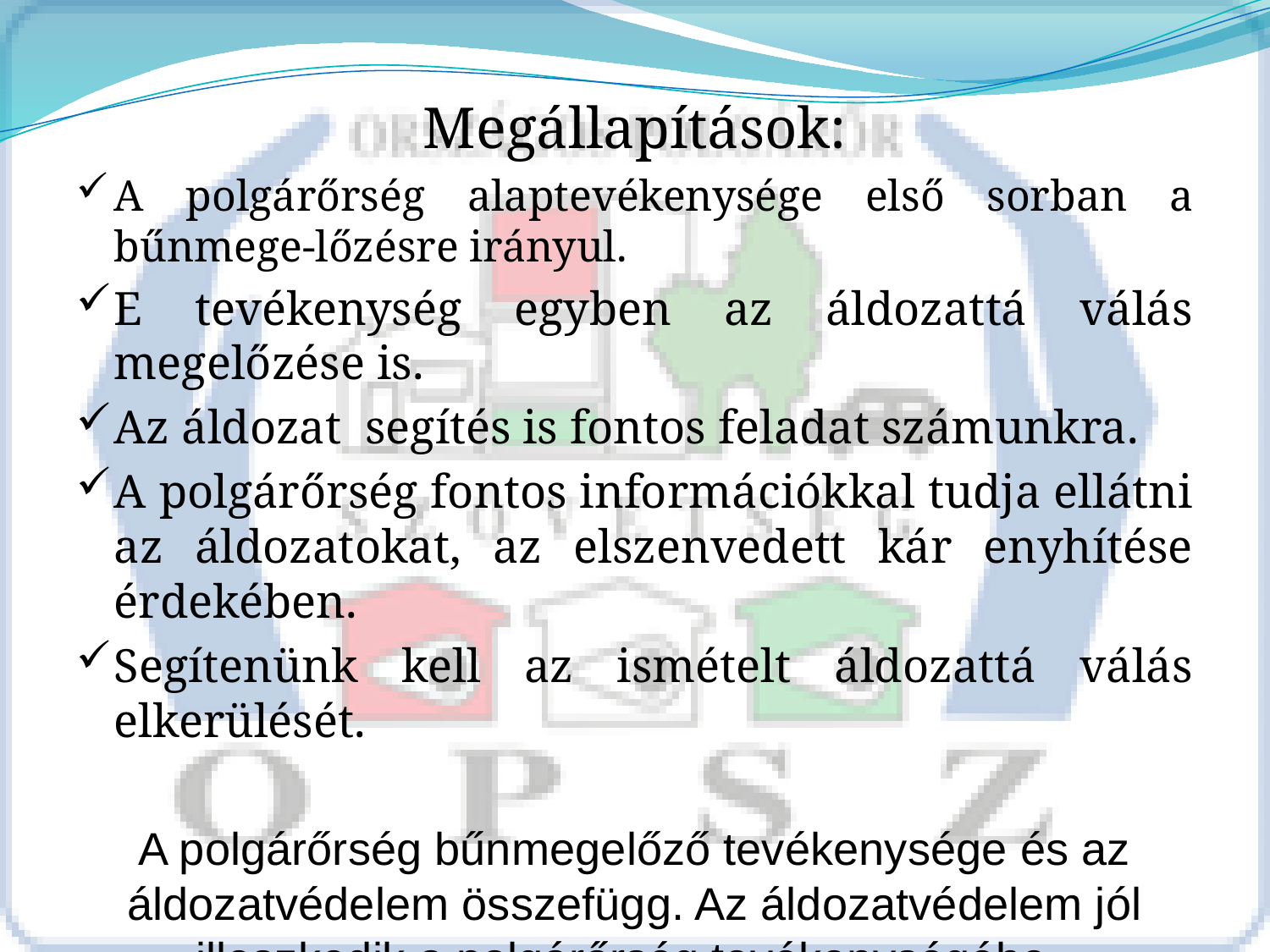

Megállapítások:
A polgárőrség alaptevékenysége első sorban a bűnmege-lőzésre irányul.
E tevékenység egyben az áldozattá válás megelőzése is.
Az áldozat  segítés is fontos feladat számunkra.
A polgárőrség fontos információkkal tudja ellátni az áldozatokat, az elszenvedett kár enyhítése érdekében.
Segítenünk kell az ismételt áldozattá válás elkerülését.

A polgárőrség bűnmegelőző tevékenysége és az áldozatvédelem összefügg. Az áldozatvédelem jól illeszkedik a polgárőrség tevékenységébe.